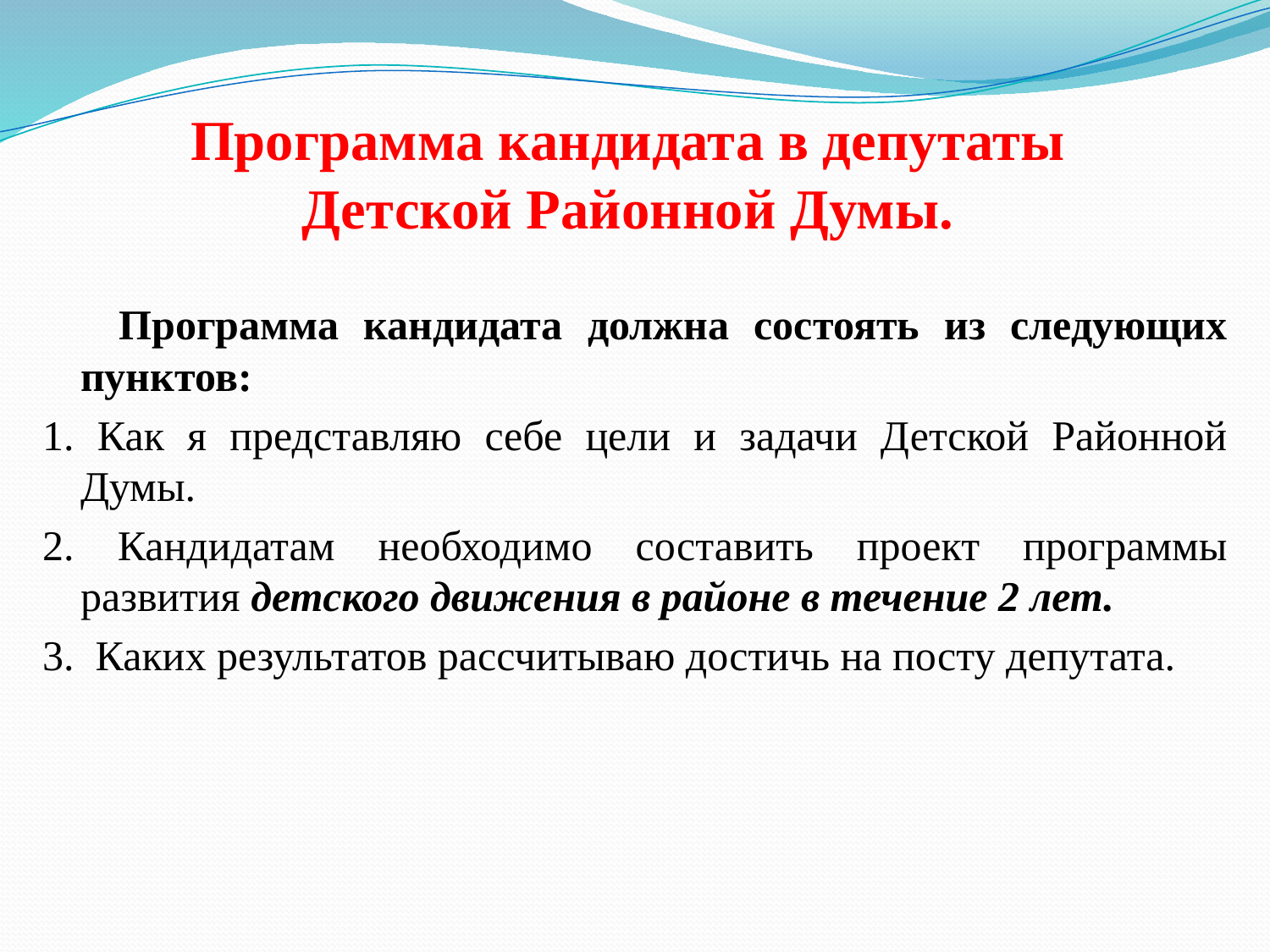

# Программа кандидата в депутаты Детской Районной Думы.
   Программа кандидата должна состоять из следующих пунктов:
1. Как я представляю себе цели и задачи Детской Районной Думы.
2. Кандидатам необходимо составить проект программы развития детского движения в районе в течение 2 лет.
3.  Каких результатов рассчитываю достичь на посту депутата.